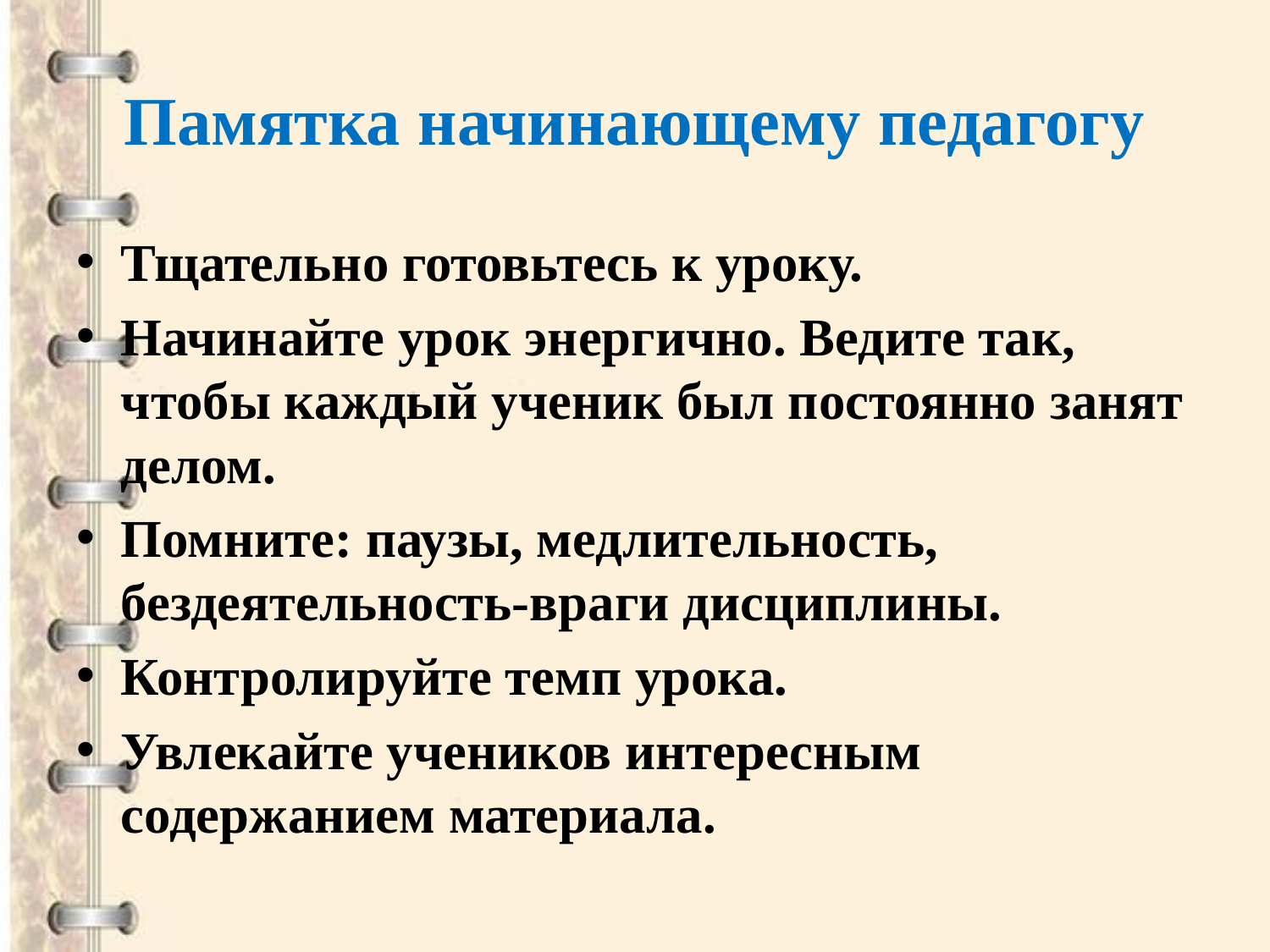

# Памятка начинающему педагогу
Тщательно готовьтесь к уроку.
Начинайте урок энергично. Ведите так, чтобы каждый ученик был постоянно занят делом.
Помните: паузы, медлительность, бездеятельность-враги дисциплины.
Контролируйте темп урока.
Увлекайте учеников интересным содержанием материала.